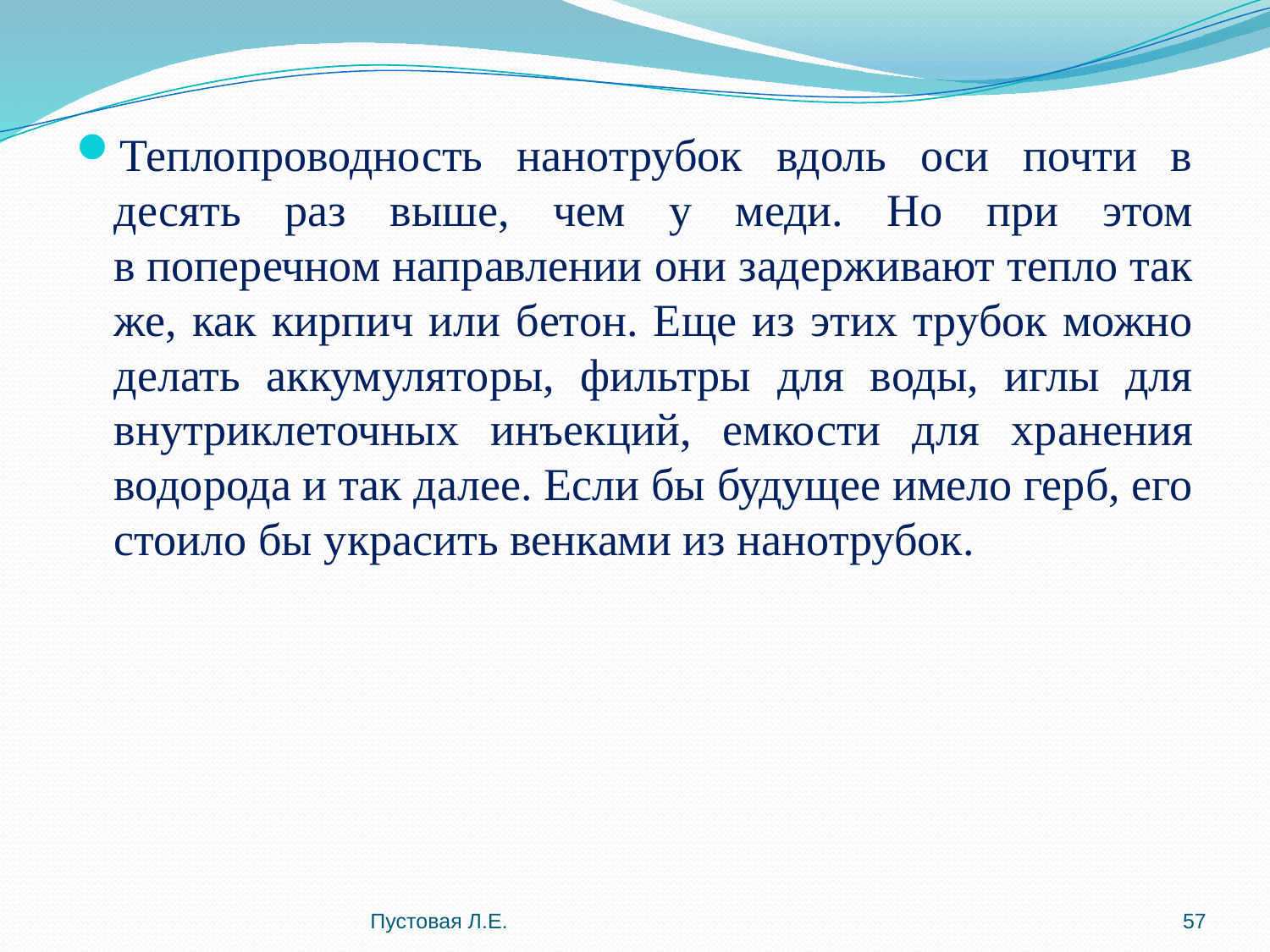

Теплопроводность нанотрубок вдоль оси почти в десять раз выше, чем у меди. Но при этом в поперечном направлении они задерживают тепло так же, как кирпич или бетон. Еще из этих трубок можно делать аккумуляторы, фильтры для воды, иглы для внутриклеточных инъекций, емкости для хранения водорода и так далее. Если бы будущее имело герб, его стоило бы украсить венками из нанотрубок.
Пустовая Л.Е.
57